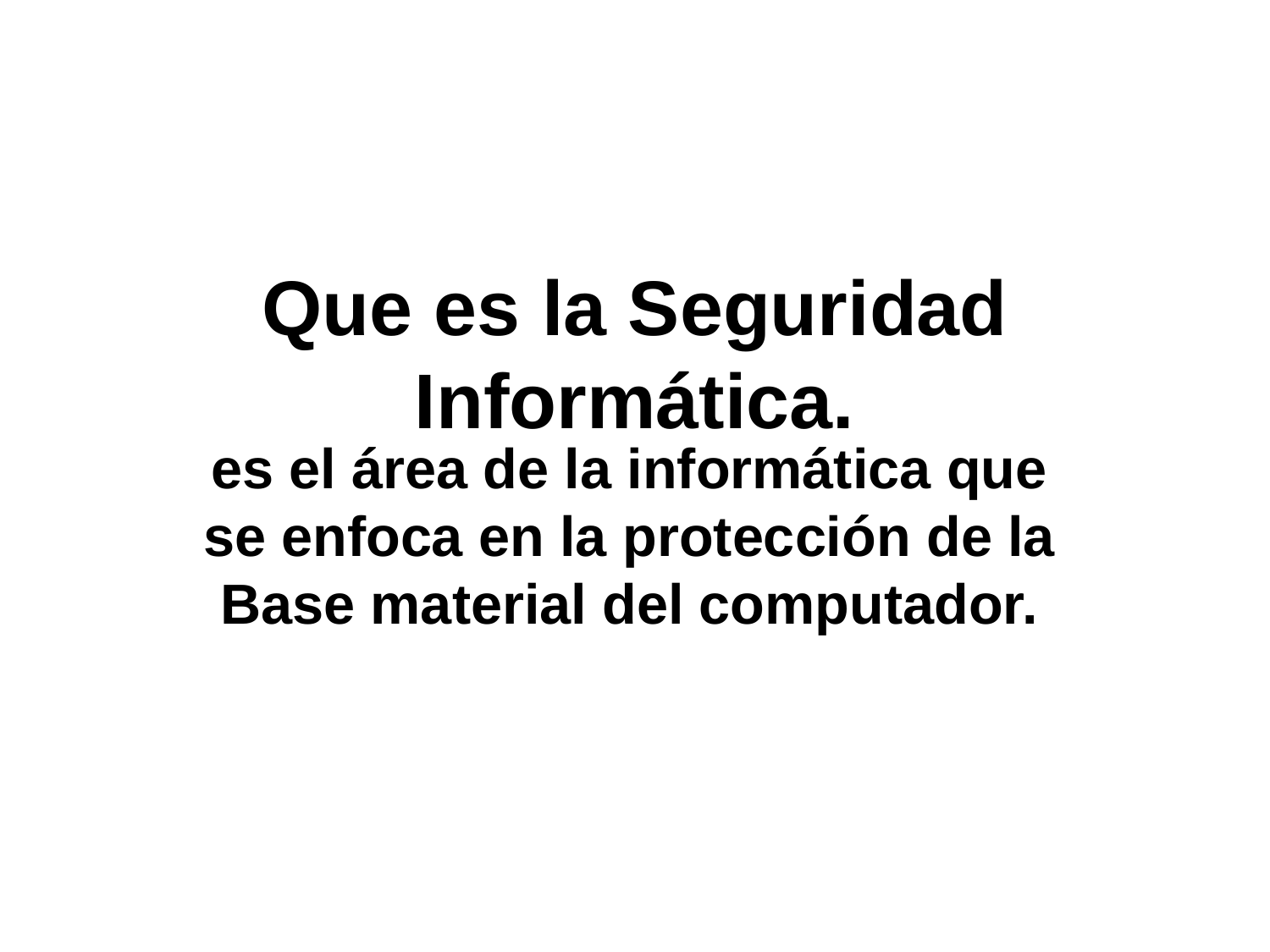

# Que es la Seguridad Informática.
es el área de la informática que se enfoca en la protección de la Base material del computador.